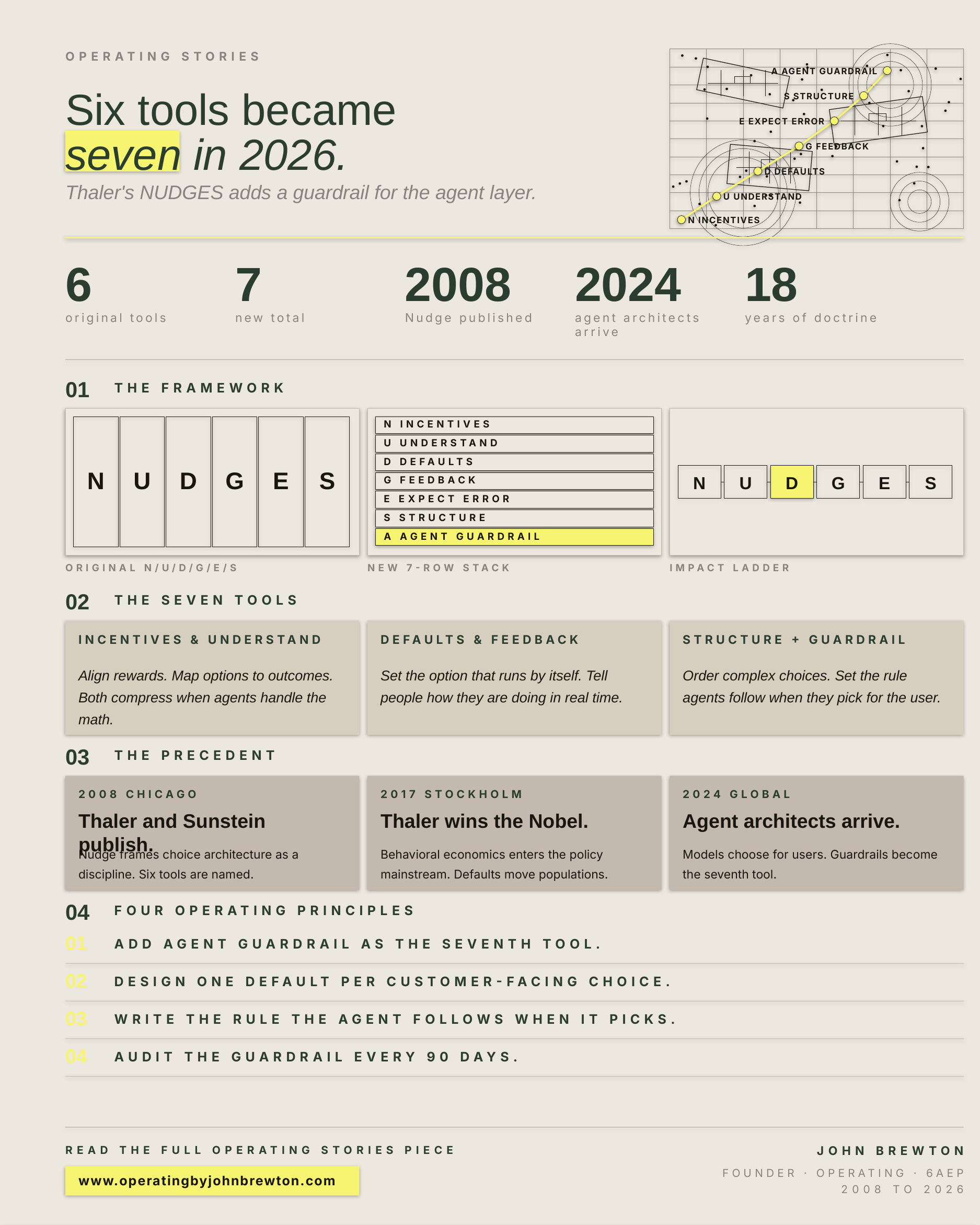

OPERATING STORIES

A AGENT GUARDRAIL

Six tools became

S STRUCTURE

E EXPECT ERROR

seven in 2026.

G FEEDBACK

D DEFAULTS

Thaler's NUDGES adds a guardrail for the agent layer.

U UNDERSTAND

N INCENTIVES

6
7
2008
2024
18
original tools
new total
Nudge published
agent architects arrive
years of doctrine

01
THE FRAMEWORK

N INCENTIVES

U UNDERSTAND

D DEFAULTS
N
U
D
G
E
S

N
U
D
G
E
S

G FEEDBACK

E EXPECT ERROR

S STRUCTURE

A AGENT GUARDRAIL
ORIGINAL N/U/D/G/E/S
NEW 7-ROW STACK
IMPACT LADDER
02
THE SEVEN TOOLS

INCENTIVES & UNDERSTAND
DEFAULTS & FEEDBACK
STRUCTURE + GUARDRAIL
Align rewards. Map options to outcomes. Both compress when agents handle the math.
Set the option that runs by itself. Tell people how they are doing in real time.
Order complex choices. Set the rule agents follow when they pick for the user.
03
THE PRECEDENT

2008 CHICAGO
2017 STOCKHOLM
2024 GLOBAL
Thaler and Sunstein publish.
Thaler wins the Nobel.
Agent architects arrive.
Nudge frames choice architecture as a discipline. Six tools are named.
Behavioral economics enters the policy mainstream. Defaults move populations.
Models choose for users. Guardrails become the seventh tool.
04
FOUR OPERATING PRINCIPLES
01
ADD AGENT GUARDRAIL AS THE SEVENTH TOOL.
02
DESIGN ONE DEFAULT PER CUSTOMER-FACING CHOICE.
03
WRITE THE RULE THE AGENT FOLLOWS WHEN IT PICKS.
04
AUDIT THE GUARDRAIL EVERY 90 DAYS.

READ THE FULL OPERATING STORIES PIECE
JOHN BREWTON

FOUNDER · OPERATING · 6AEP
www.operatingbyjohnbrewton.com
2008 TO 2026